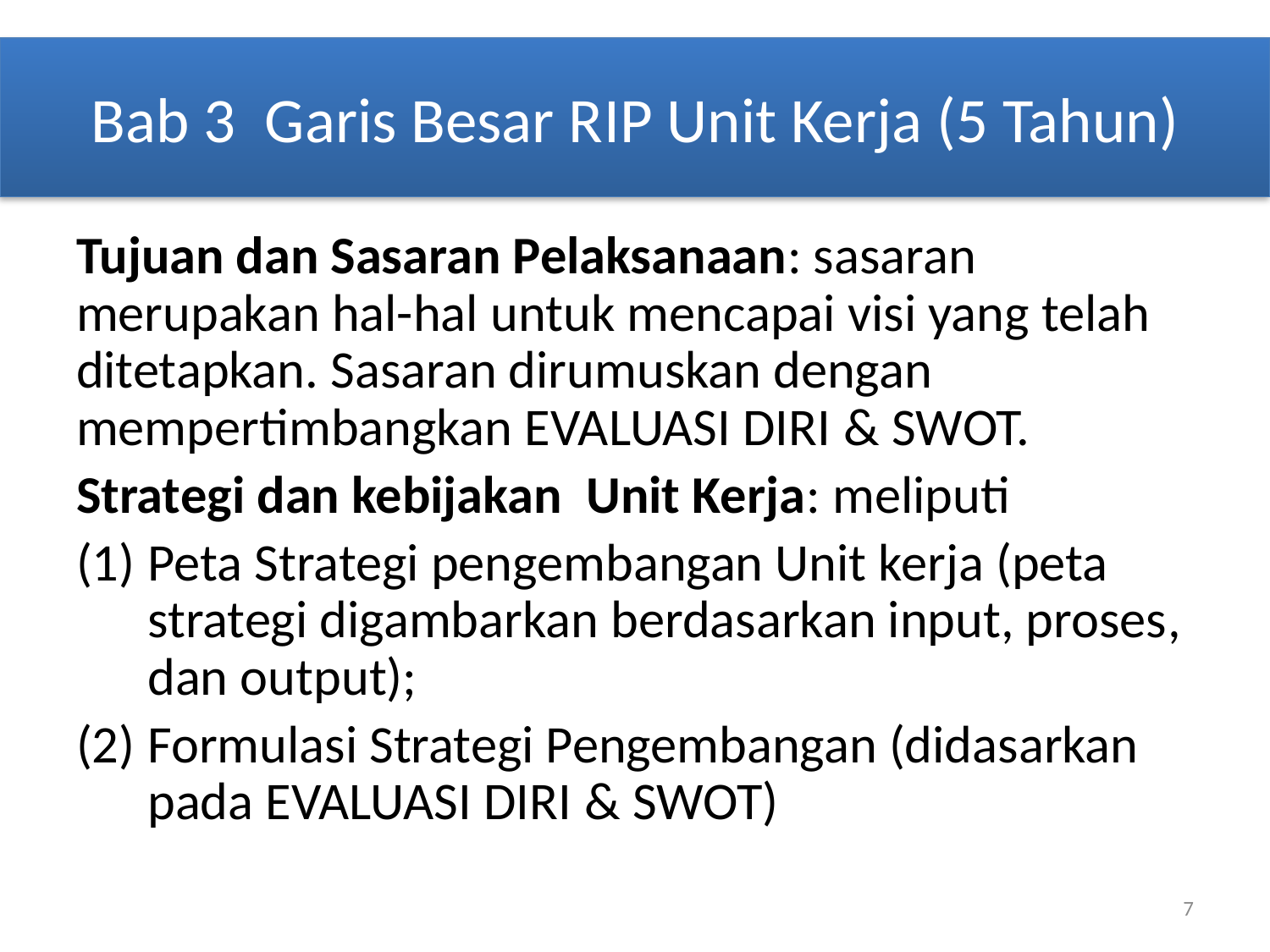

# Bab 3  Garis Besar RIP Unit Kerja (5 Tahun)
Tujuan dan Sasaran Pelaksanaan: sasaran merupakan hal-hal untuk mencapai visi yang telah ditetapkan. Sasaran dirumuskan dengan mempertimbangkan EVALUASI DIRI & SWOT.
Strategi dan kebijakan  Unit Kerja: meliputi
Peta Strategi pengembangan Unit kerja (peta strategi digambarkan berdasarkan input, proses, dan output);
Formulasi Strategi Pengembangan (didasarkan pada EVALUASI DIRI & SWOT)
7